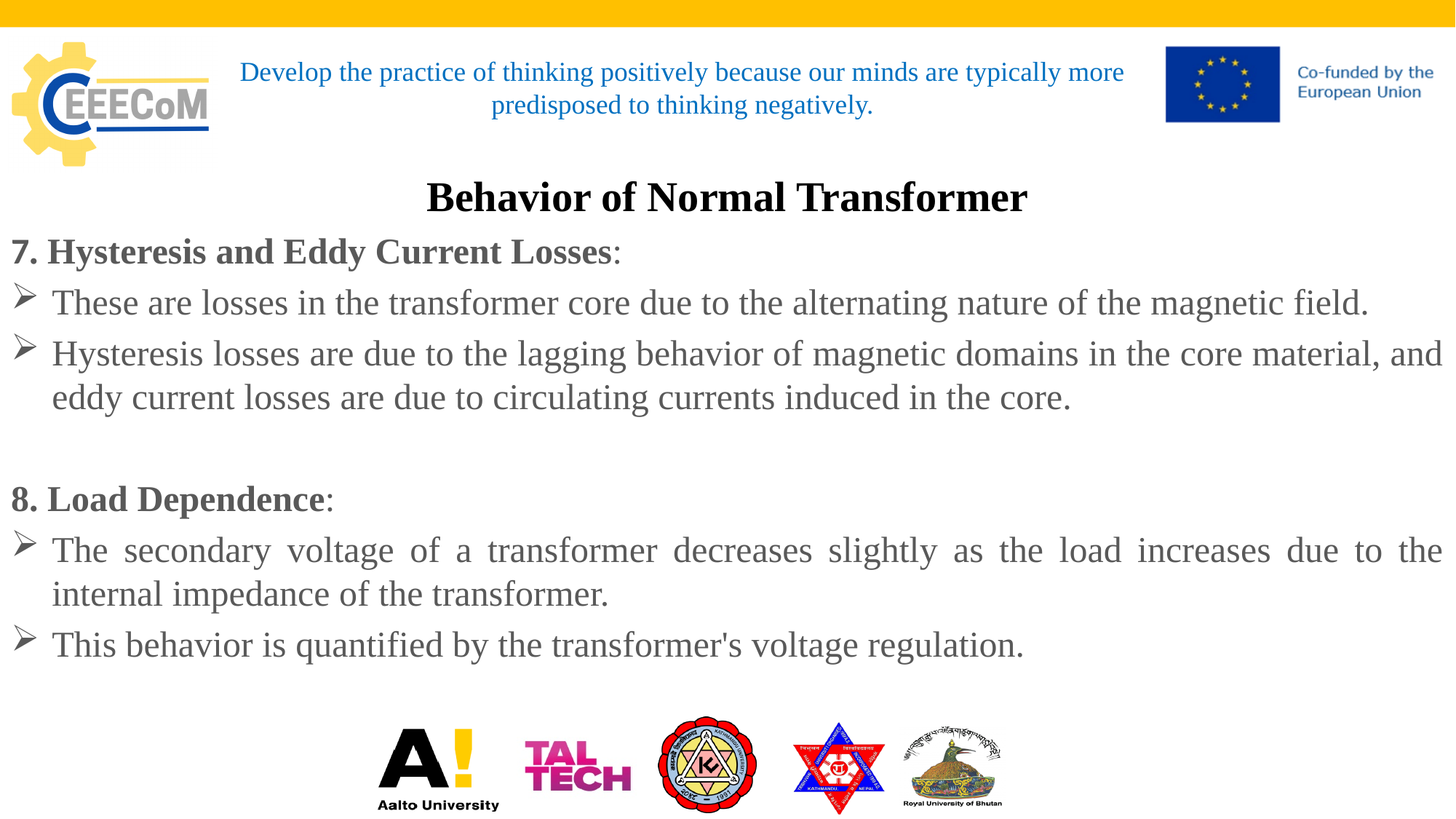

# Develop the practice of thinking positively because our minds are typically more predisposed to thinking negatively.
Behavior of Normal Transformer
7. Hysteresis and Eddy Current Losses:
These are losses in the transformer core due to the alternating nature of the magnetic field.
Hysteresis losses are due to the lagging behavior of magnetic domains in the core material, and eddy current losses are due to circulating currents induced in the core.

8. Load Dependence:
The secondary voltage of a transformer decreases slightly as the load increases due to the internal impedance of the transformer.
This behavior is quantified by the transformer's voltage regulation.